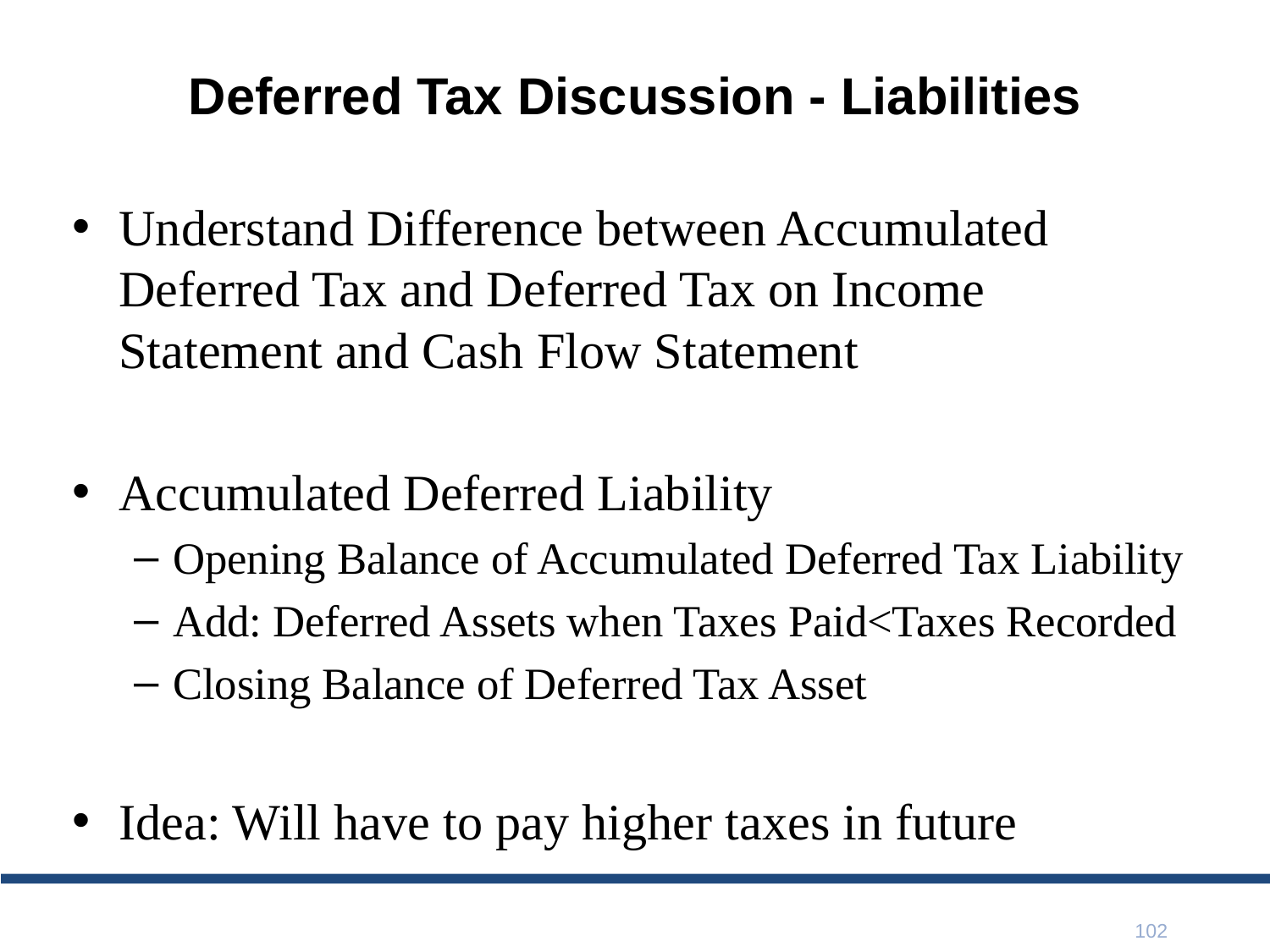

# Deferred Tax Discussion - Liabilities
Understand Difference between Accumulated Deferred Tax and Deferred Tax on Income Statement and Cash Flow Statement

Accumulated Deferred Liability
Opening Balance of Accumulated Deferred Tax Liability
Add: Deferred Assets when Taxes Paid<Taxes Recorded
Closing Balance of Deferred Tax Asset

Idea: Will have to pay higher taxes in future

102